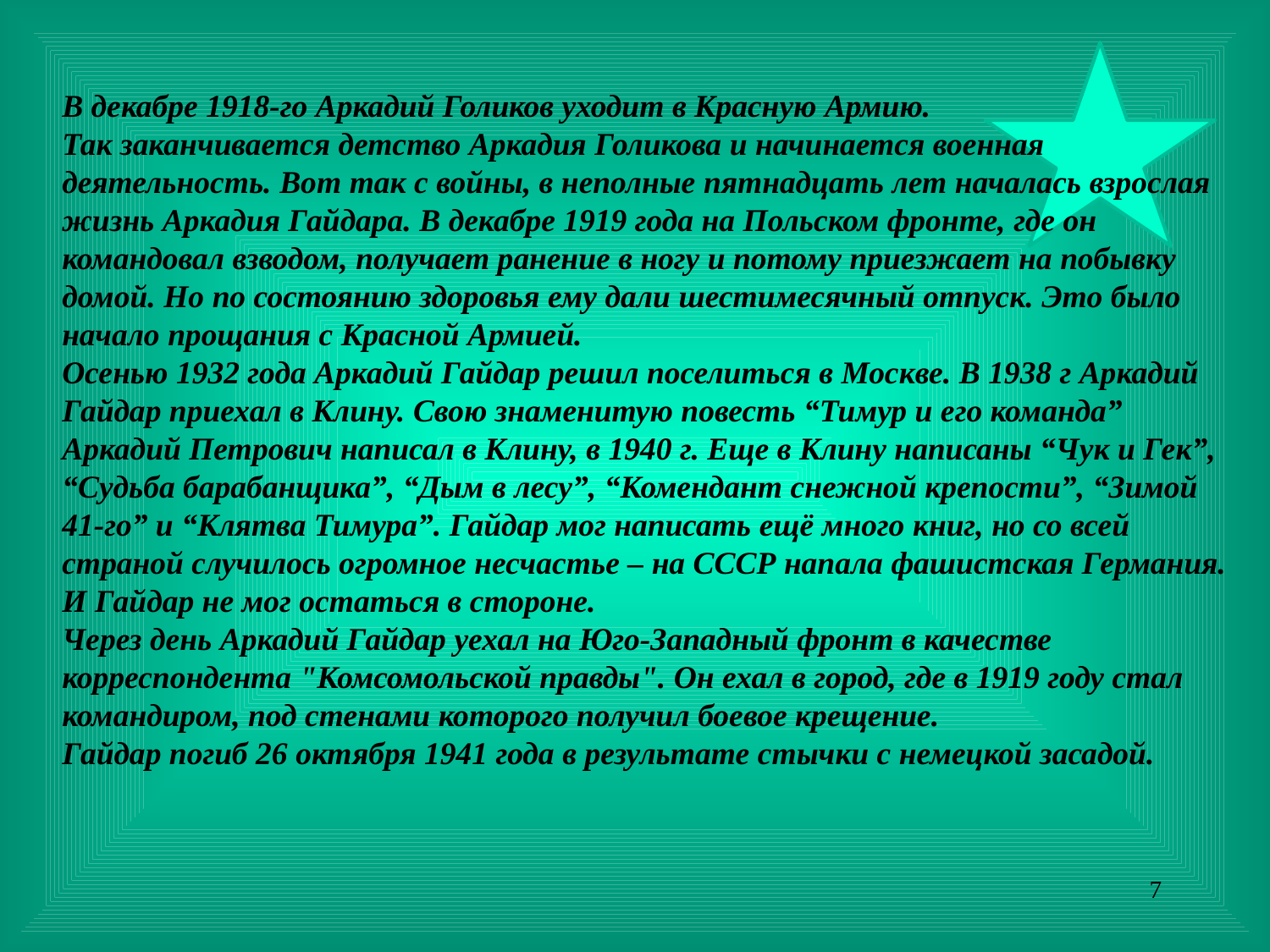

В декабре 1918-го Аркадий Голиков уходит в Красную Армию.
Так заканчивается детство Аркадия Голикова и начинается военная деятельность. Вот так с войны, в неполные пятнадцать лет началась взрослая жизнь Аркадия Гайдара. В декабре 1919 года на Польском фронте, где он командовал взводом, получает ранение в ногу и потому приезжает на побывку домой. Но по состоянию здоровья ему дали шестимесячный отпуск. Это было начало прощания с Красной Армией.
Осенью 1932 года Аркадий Гайдар решил поселиться в Москве. В 1938 г Аркадий Гайдар приехал в Клину. Свою знаменитую повесть “Тимур и его команда” Аркадий Петрович написал в Клину, в 1940 г. Еще в Клину написаны “Чук и Гек”, “Судьба барабанщика”, “Дым в лесу”, “Комендант снежной крепости”, “Зимой 41-го” и “Клятва Тимура”. Гайдар мог написать ещё много книг, но со всей страной случилось огромное несчастье – на СССР напала фашистская Германия. И Гайдар не мог остаться в стороне.
Через день Аркадий Гайдар уехал на Юго-Западный фронт в качестве корреспондента "Комсомольской правды". Он ехал в город, где в 1919 году стал командиром, под стенами которого получил боевое крещение.
Гайдар погиб 26 октября 1941 года в результате стычки с немецкой засадой.

7